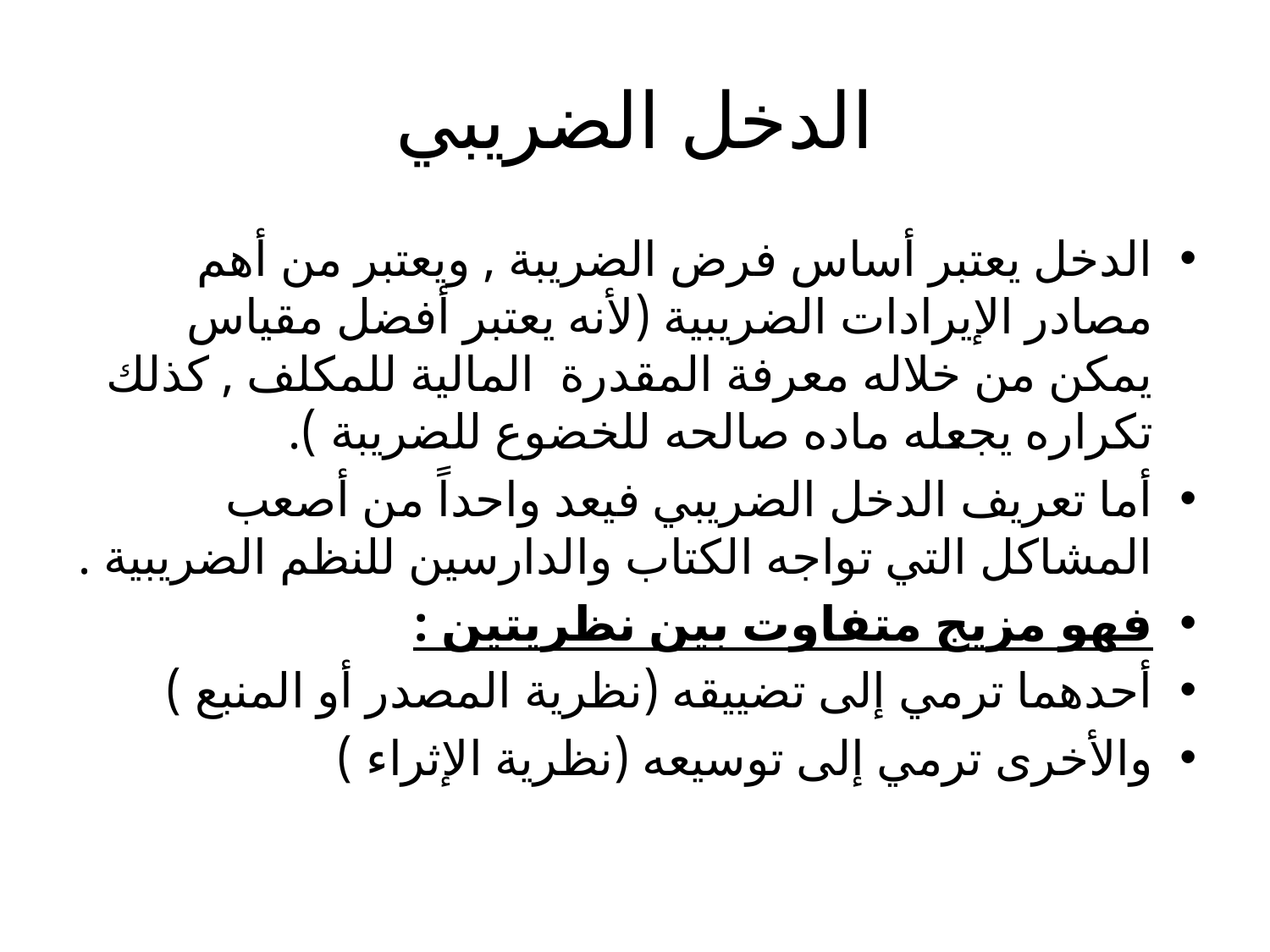

# الدخل الضريبي
الدخل يعتبر أساس فرض الضريبة , ويعتبر من أهم مصادر الإيرادات الضريبية (لأنه يعتبر أفضل مقياس يمكن من خلاله معرفة المقدرة  المالية للمكلف , كذلك تكراره يجعله ماده صالحه للخضوع للضريبة ).
أما تعريف الدخل الضريبي فيعد واحداً من أصعب المشاكل التي تواجه الكتاب والدارسين للنظم الضريبية .
فهو مزيج متفاوت بين نظريتين :
أحدهما ترمي إلى تضييقه (نظرية المصدر أو المنبع )
والأخرى ترمي إلى توسيعه (نظرية الإثراء )